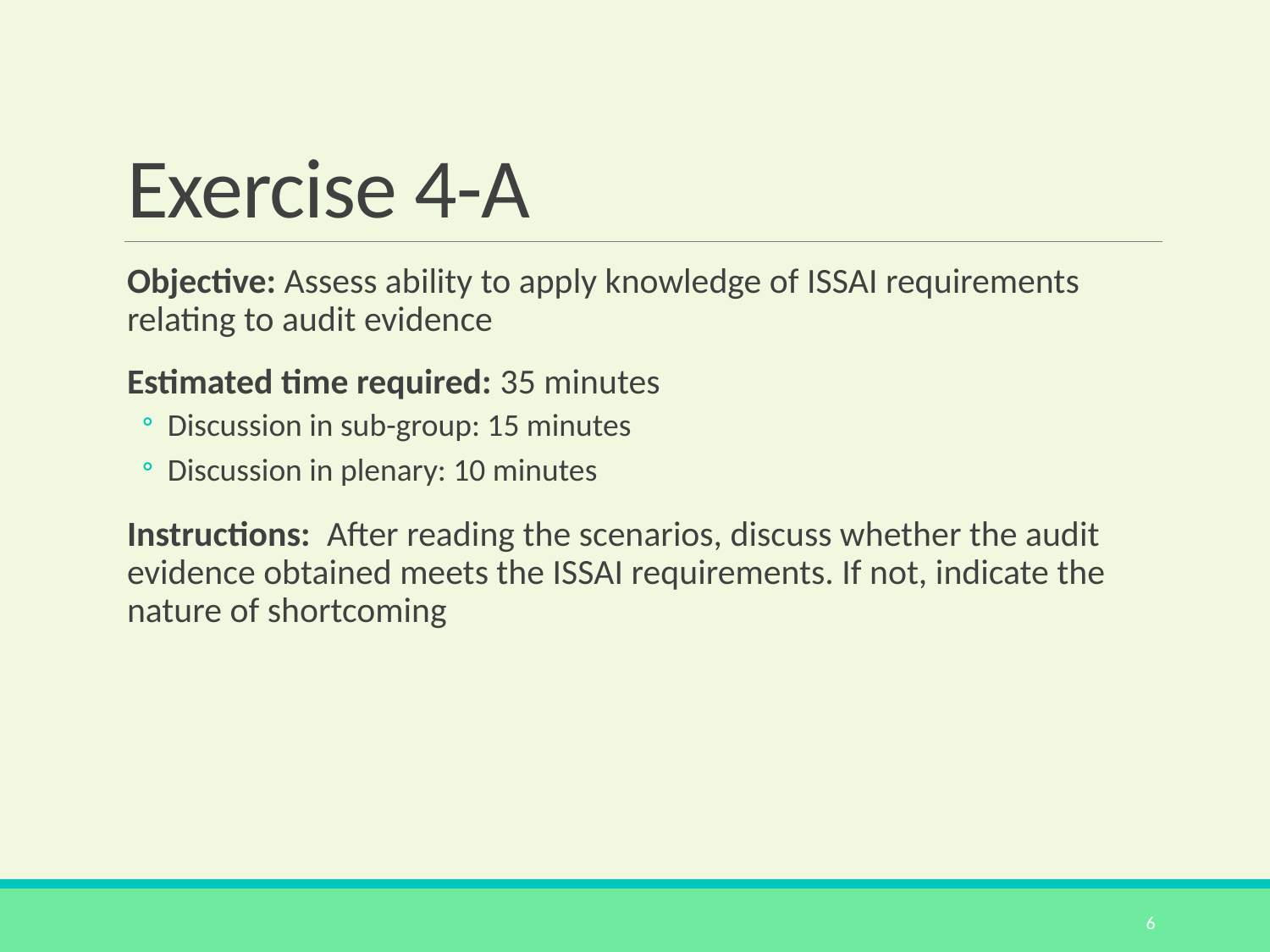

# Exercise 4-A
Objective: Assess ability to apply knowledge of ISSAI requirements relating to audit evidence
Estimated time required: 35 minutes
Discussion in sub-group: 15 minutes
Discussion in plenary: 10 minutes
Instructions:  After reading the scenarios, discuss whether the audit evidence obtained meets the ISSAI requirements. If not, indicate the nature of shortcoming
6